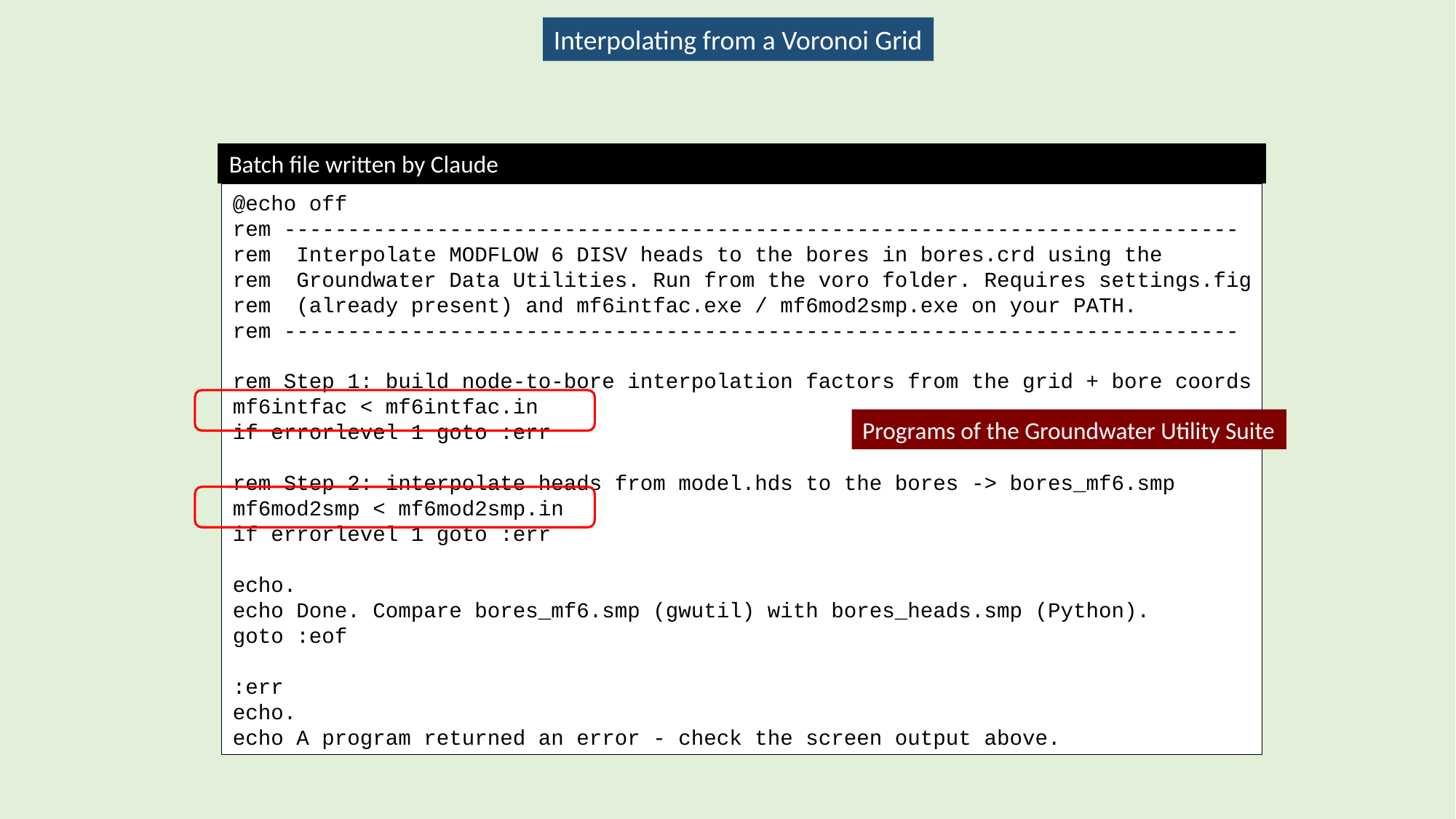

Interpolating from a Voronoi Grid
Batch file written by Claude
@echo off
rem ---------------------------------------------------------------------------
rem  Interpolate MODFLOW 6 DISV heads to the bores in bores.crd using the
rem  Groundwater Data Utilities. Run from the voro folder. Requires settings.fig
rem  (already present) and mf6intfac.exe / mf6mod2smp.exe on your PATH.
rem ---------------------------------------------------------------------------

rem Step 1: build node-to-bore interpolation factors from the grid + bore coords
mf6intfac < mf6intfac.in
if errorlevel 1 goto :err

rem Step 2: interpolate heads from model.hds to the bores -> bores_mf6.smp
mf6mod2smp < mf6mod2smp.in
if errorlevel 1 goto :err

echo.
echo Done. Compare bores_mf6.smp (gwutil) with bores_heads.smp (Python).
goto :eof

:err
echo.
echo A program returned an error - check the screen output above.

Programs of the Groundwater Utility Suite